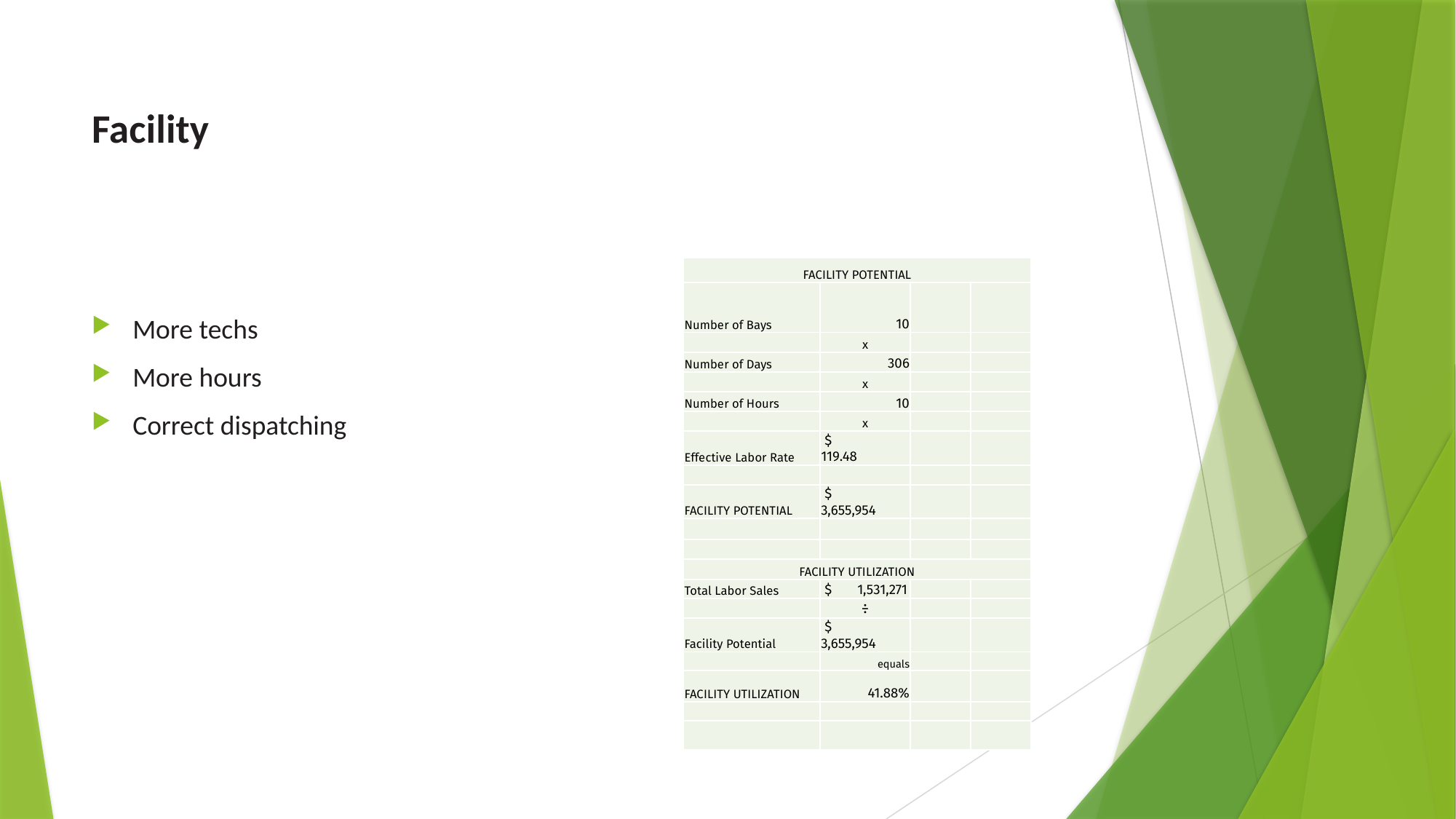

# Facility

More techs
More hours
Correct dispatching

| FACILITY POTENTIAL |  |  |  |
| --- | --- | --- | --- |
| Number of Bays | 10 |  |  |
|  | x |  |  |
| Number of Days | 306 |  |  |
|  | x |  |  |
| Number of Hours | 10 |  |  |
|  | x |  |  |
| Effective Labor Rate | $ 119.48 |  |  |
|  |  |  |  |
| FACILITY POTENTIAL | $ 3,655,954 |  |  |
|  |  |  |  |
|  |  |  |  |
| FACILITY UTILIZATION |  |  |  |
| Total Labor Sales | $ 1,531,271 |  |  |
|  | ÷ |  |  |
| Facility Potential | $ 3,655,954 |  |  |
|  | equals |  |  |
| FACILITY UTILIZATION | 41.88% |  |  |
|  |  |  |  |
|  |  |  |  |